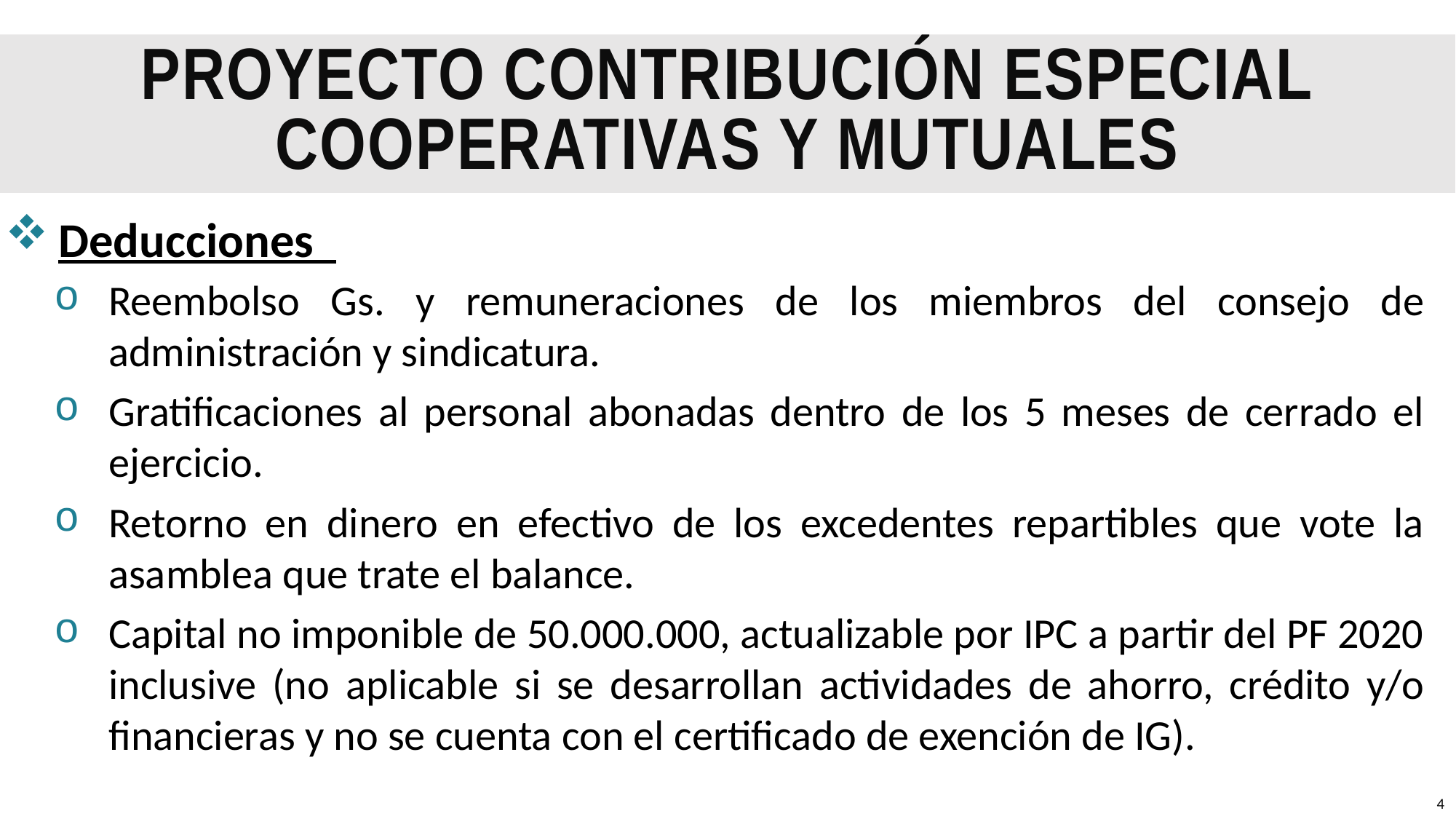

PROYECTO CONTRIBUCIÓN ESPECIAL COOPERATIVAS Y MUTUALES
Deducciones
Reembolso Gs. y remuneraciones de los miembros del consejo de administración y sindicatura.
Gratificaciones al personal abonadas dentro de los 5 meses de cerrado el ejercicio.
Retorno en dinero en efectivo de los excedentes repartibles que vote la asamblea que trate el balance.
Capital no imponible de 50.000.000, actualizable por IPC a partir del PF 2020 inclusive (no aplicable si se desarrollan actividades de ahorro, crédito y/o financieras y no se cuenta con el certificado de exención de IG).
4